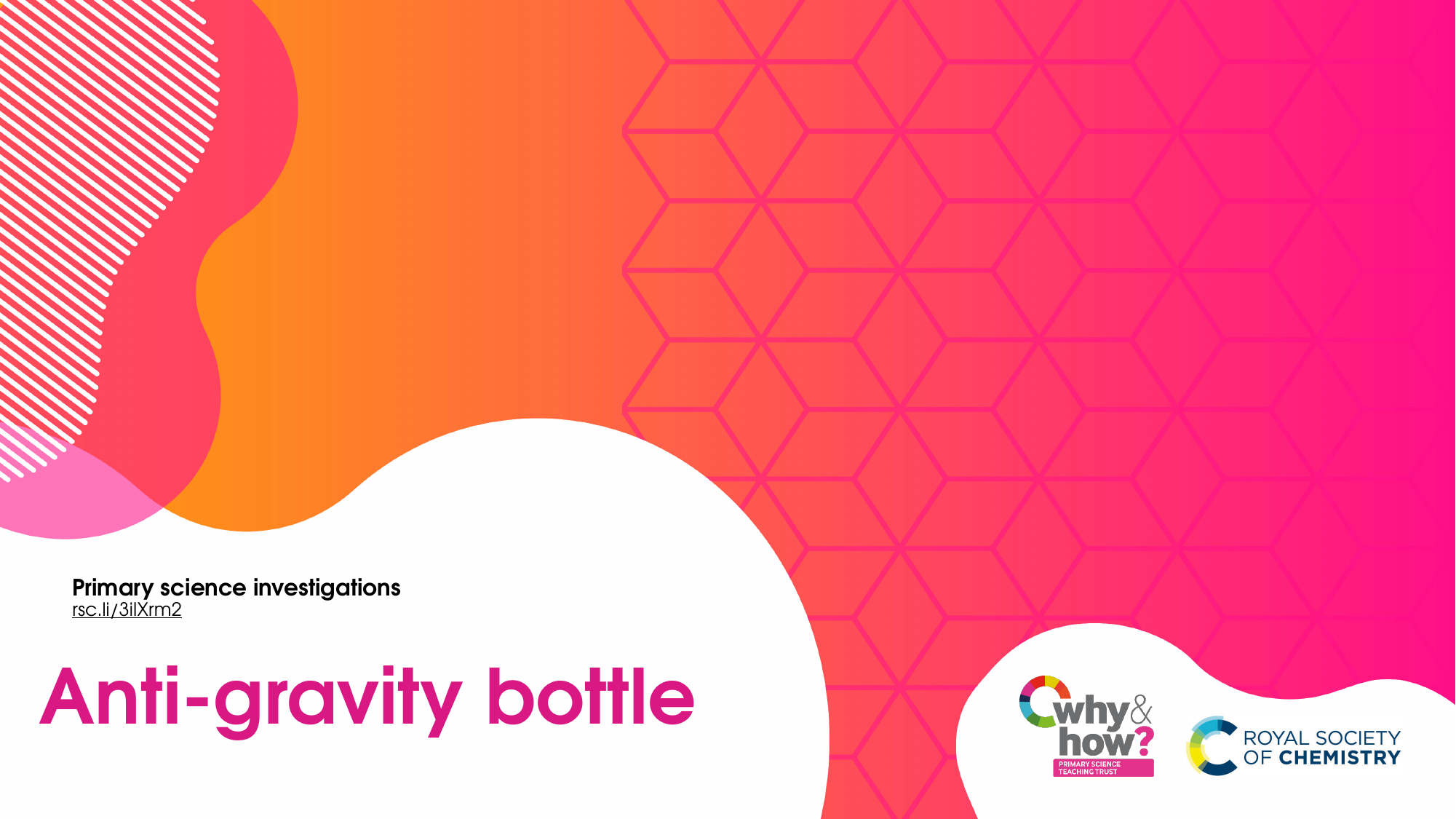

# Primary science investigations rsc.li/3iIXrm2
Anti-gravity bottle